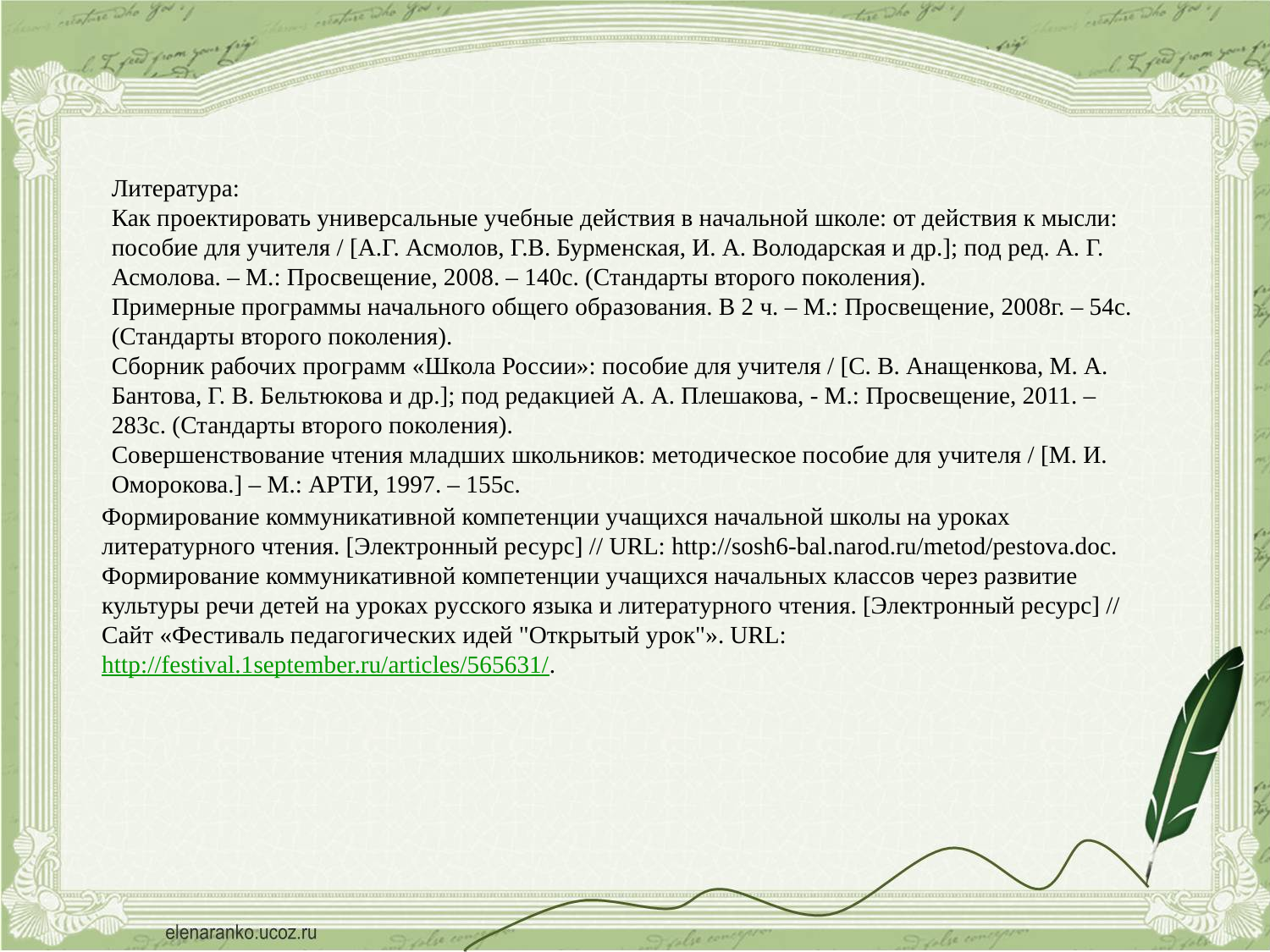

Литература:
Как проектировать универсальные учебные действия в начальной школе: от действия к мысли: пособие для учителя / [А.Г. Асмолов, Г.В. Бурменская, И. А. Володарская и др.]; под ред. А. Г. Асмолова. – М.: Просвещение, 2008. – 140с. (Стандарты второго поколения).
Примерные программы начального общего образования. В 2 ч. – М.: Просвещение, 2008г. – 54с. (Стандарты второго поколения).
Сборник рабочих программ «Школа России»: пособие для учителя / [С. В. Анащенкова, М. А. Бантова, Г. В. Бельтюкова и др.]; под редакцией А. А. Плешакова, - М.: Просвещение, 2011. – 283с. (Стандарты второго поколения).
Совершенствование чтения младших школьников: методическое пособие для учителя / [М. И. Оморокова.] – М.: АРТИ, 1997. – 155с.

Формирование коммуникативной компетенции учащихся начальной школы на уроках литературного чтения. [Электронный ресурс] // URL: http://sosh6-bal.narod.ru/metod/pestova.doc.
Формирование коммуникативной компетенции учащихся начальных классов через развитие культуры речи детей на уроках русского языка и литературного чтения. [Электронный ресурс] // Сайт «Фестиваль педагогических идей "Открытый урок"». URL: http://festival.1september.ru/articles/565631/.